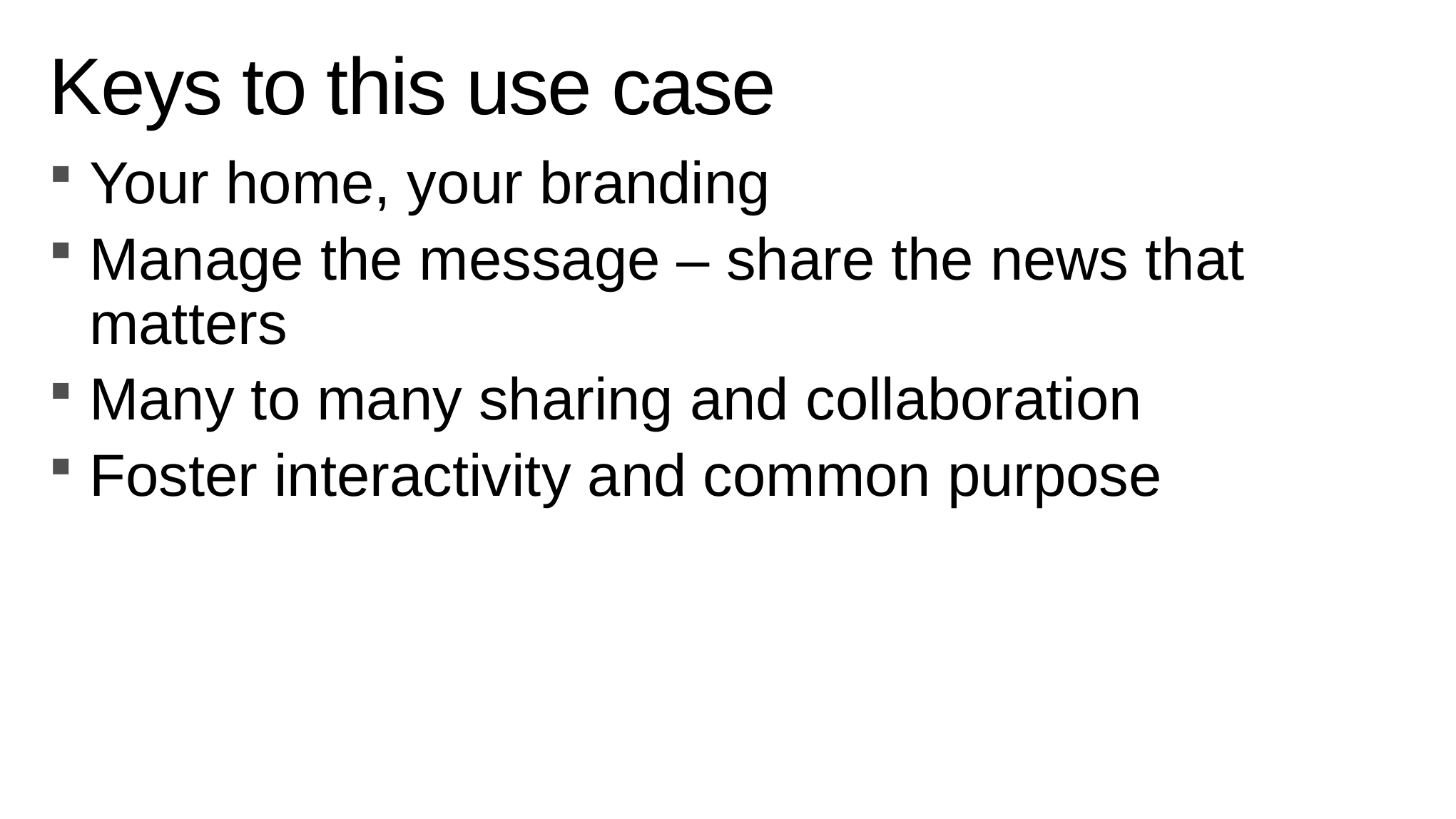

# Keys to this use case
Your home, your branding
Manage the message – share the news that matters
Many to many sharing and collaboration
Foster interactivity and common purpose